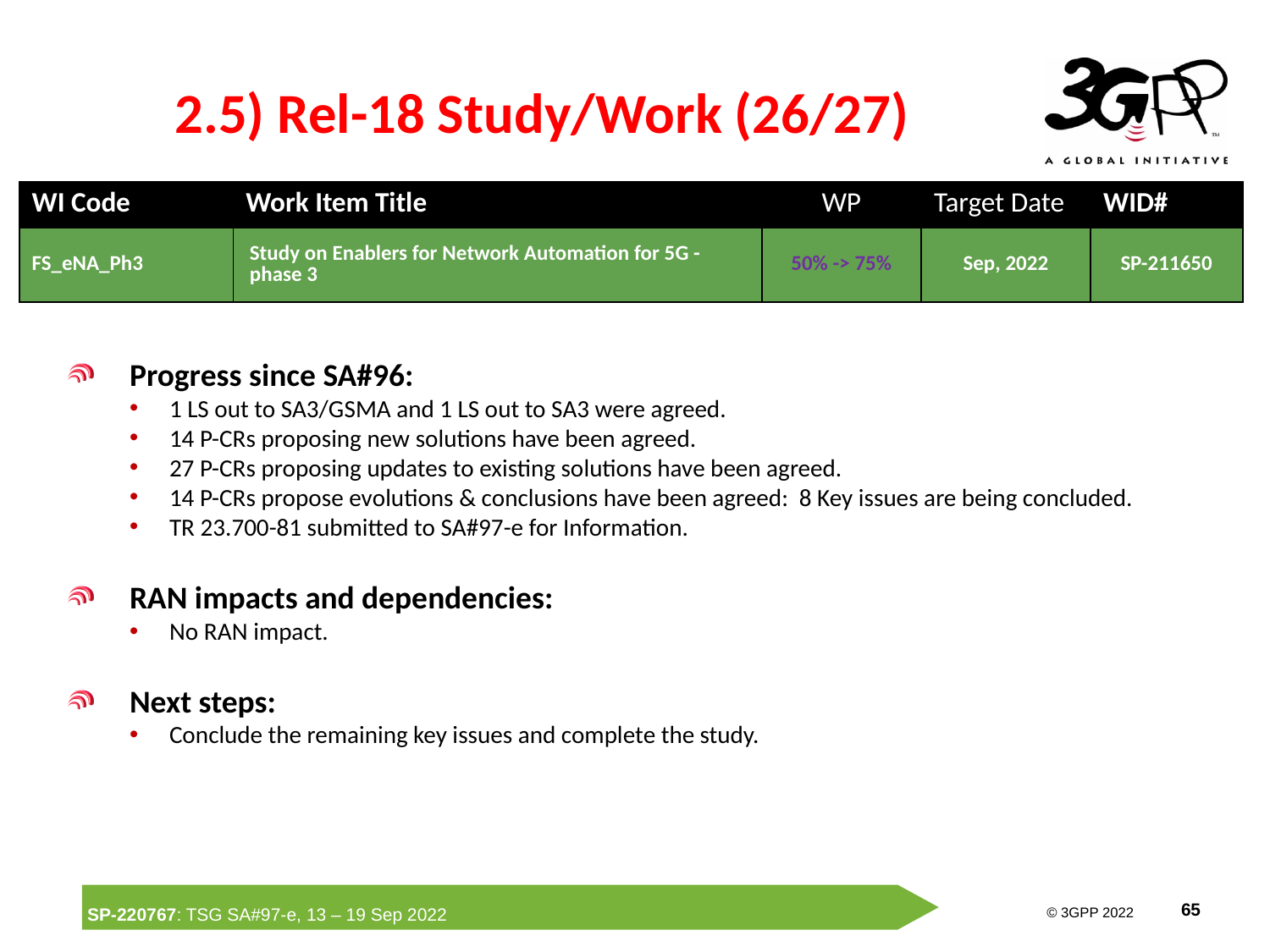

# 2.5) Rel-18 Study/Work (26/27)
| WI Code | Work Item Title | WP | Target Date | WID# |
| --- | --- | --- | --- | --- |
| FS\_eNA\_Ph3 | Study on Enablers for Network Automation for 5G - phase 3 | 50% -> 75% | Sep, 2022 | SP-211650 |
Progress since SA#96:
1 LS out to SA3/GSMA and 1 LS out to SA3 were agreed.
14 P-CRs proposing new solutions have been agreed.
27 P-CRs proposing updates to existing solutions have been agreed.
14 P-CRs propose evolutions & conclusions have been agreed:  8 Key issues are being concluded.
TR 23.700-81 submitted to SA#97-e for Information.

RAN impacts and dependencies:
No RAN impact.

Next steps:
Conclude the remaining key issues and complete the study.